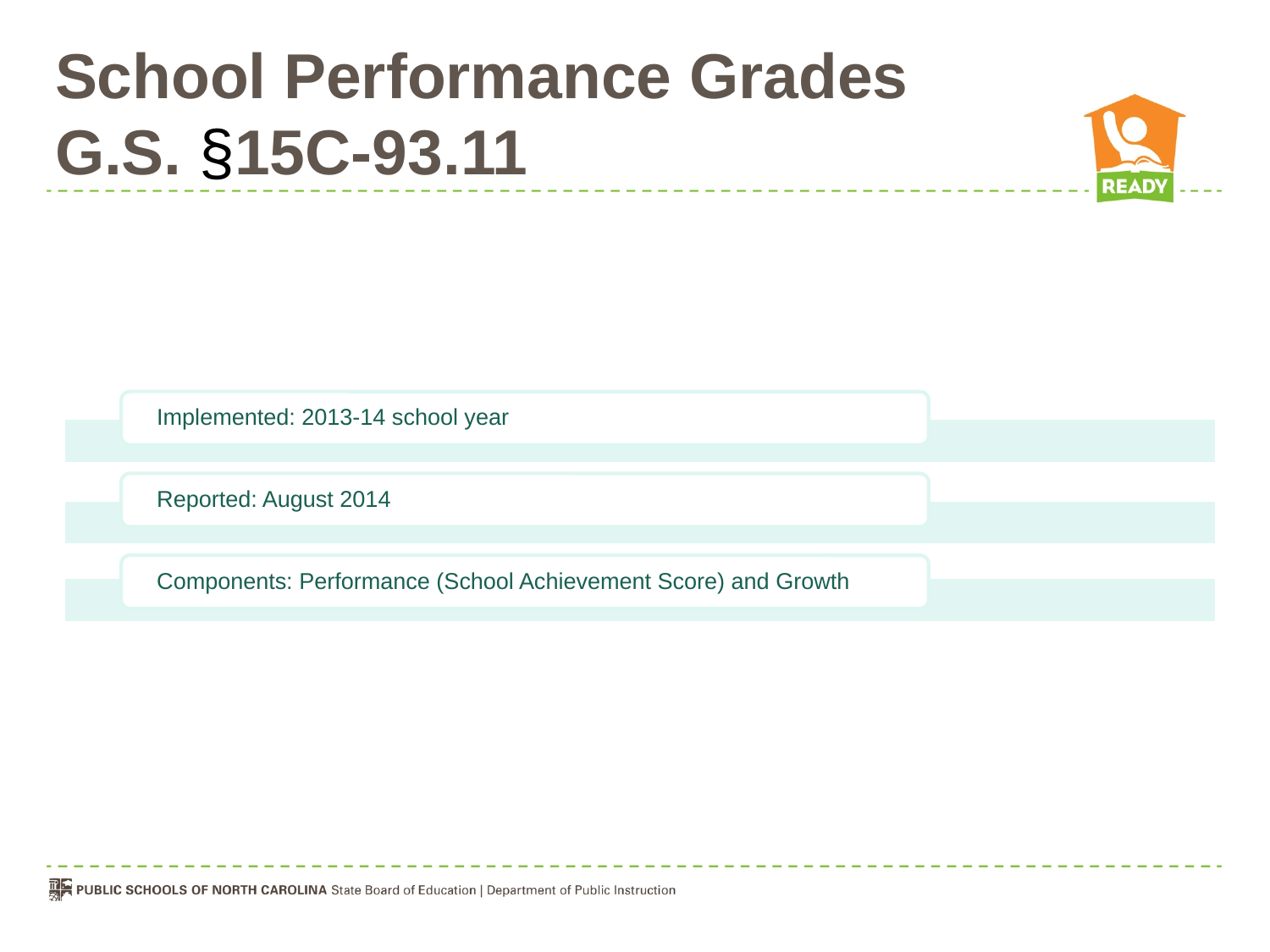

# School Performance Grades G.S. §15C-93.11
Implemented: 2013-14 school year
Reported: August 2014
Components: Performance (School Achievement Score) and Growth